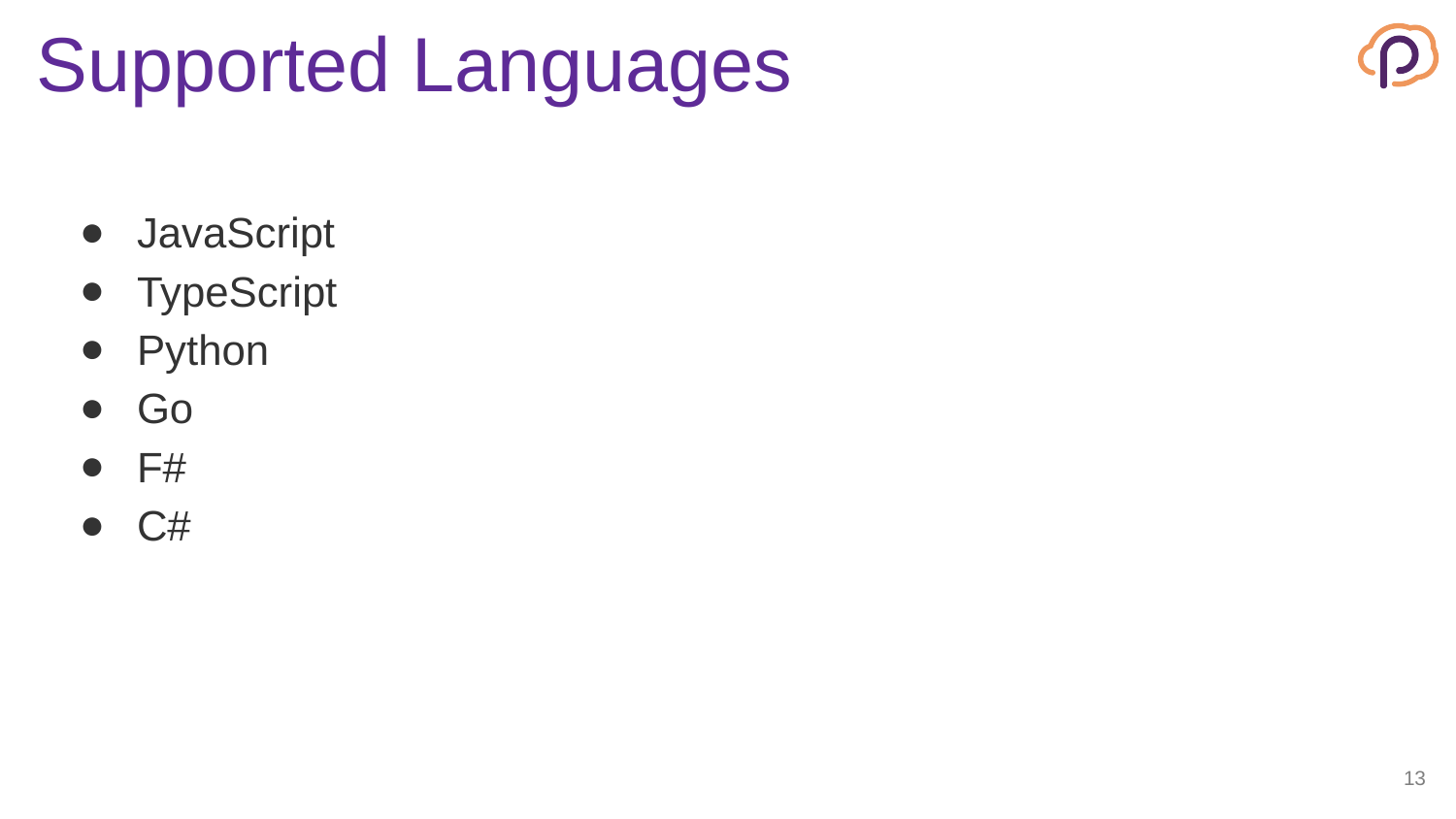

# Supported Languages
JavaScript
TypeScript
Python
Go
F#
C#

13